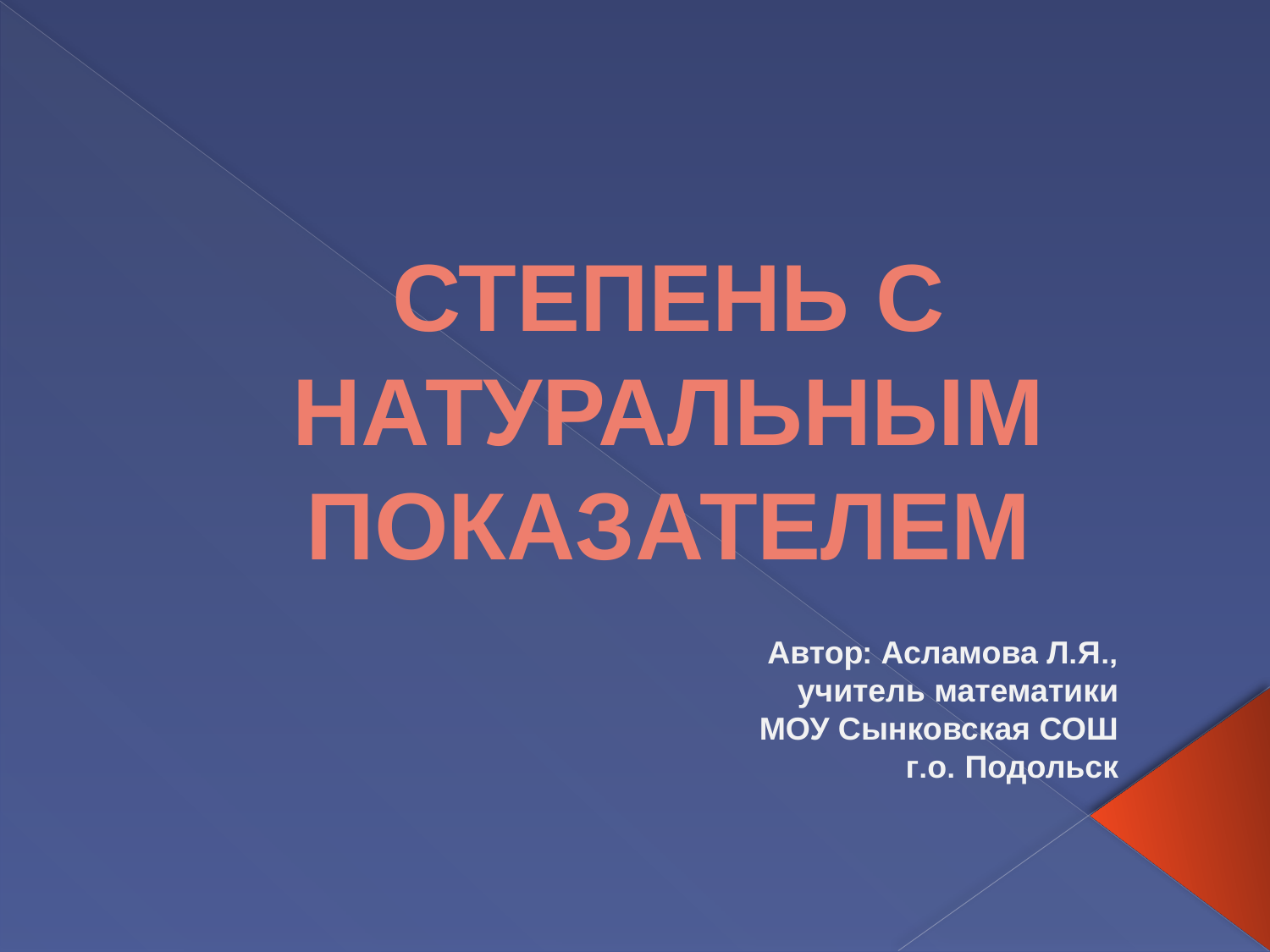

# СТЕПЕНЬ С НАТУРАЛЬНЫМ ПОКАЗАТЕЛЕМ
Автор: Асламова Л.Я.,
учитель математики
МОУ Сынковская СОШ
г.о. Подольск